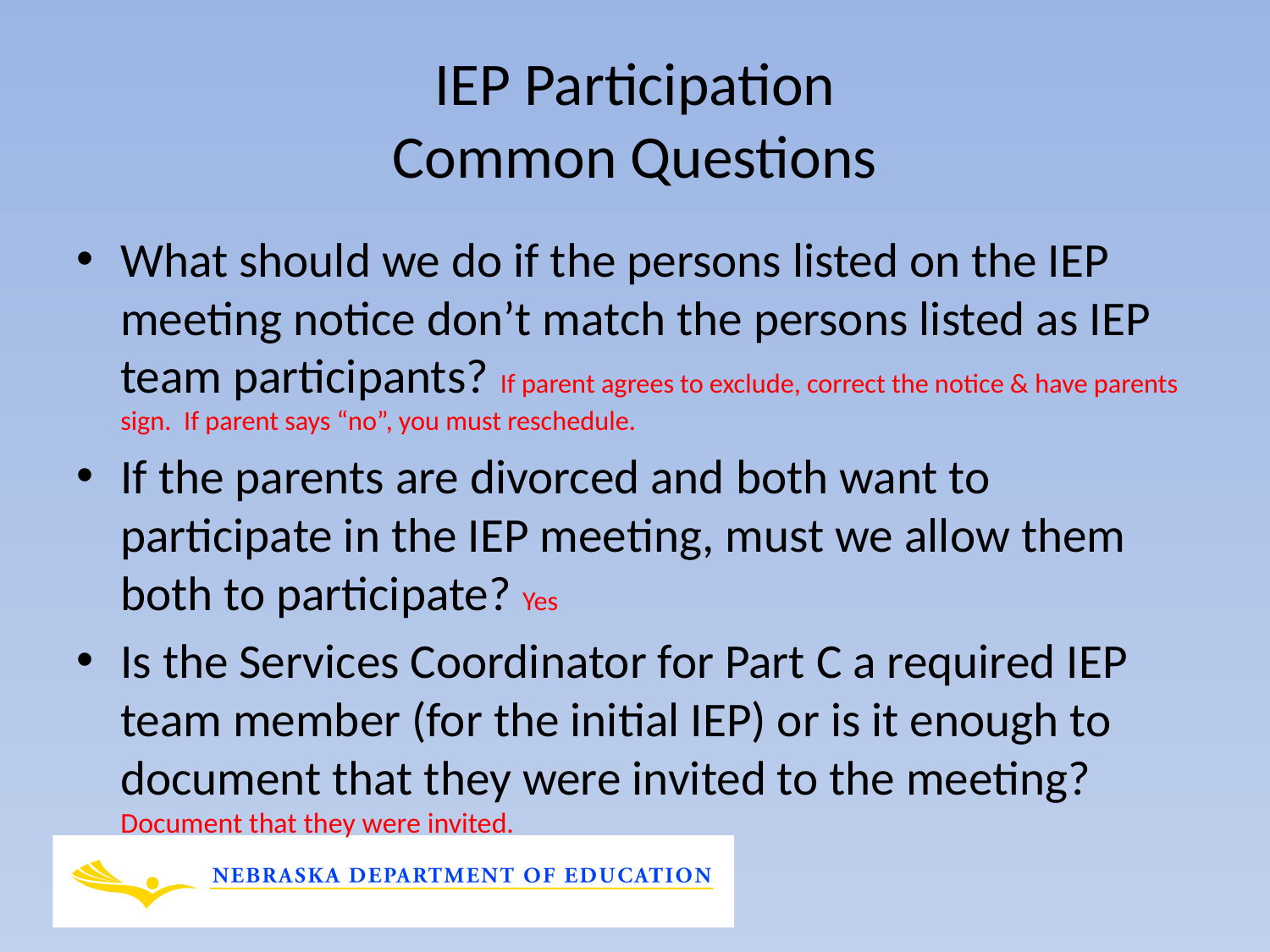

# IEP Participation Common Questions
What should we do if the persons listed on the IEP meeting notice don’t match the persons listed as IEP team participants? If parent agrees to exclude, correct the notice & have parents sign.  If parent says “no”, you must reschedule.
If the parents are divorced and both want to participate in the IEP meeting, must we allow them both to participate? Yes
Is the Services Coordinator for Part C a required IEP team member (for the initial IEP) or is it enough to document that they were invited to the meeting?    Document that they were invited.